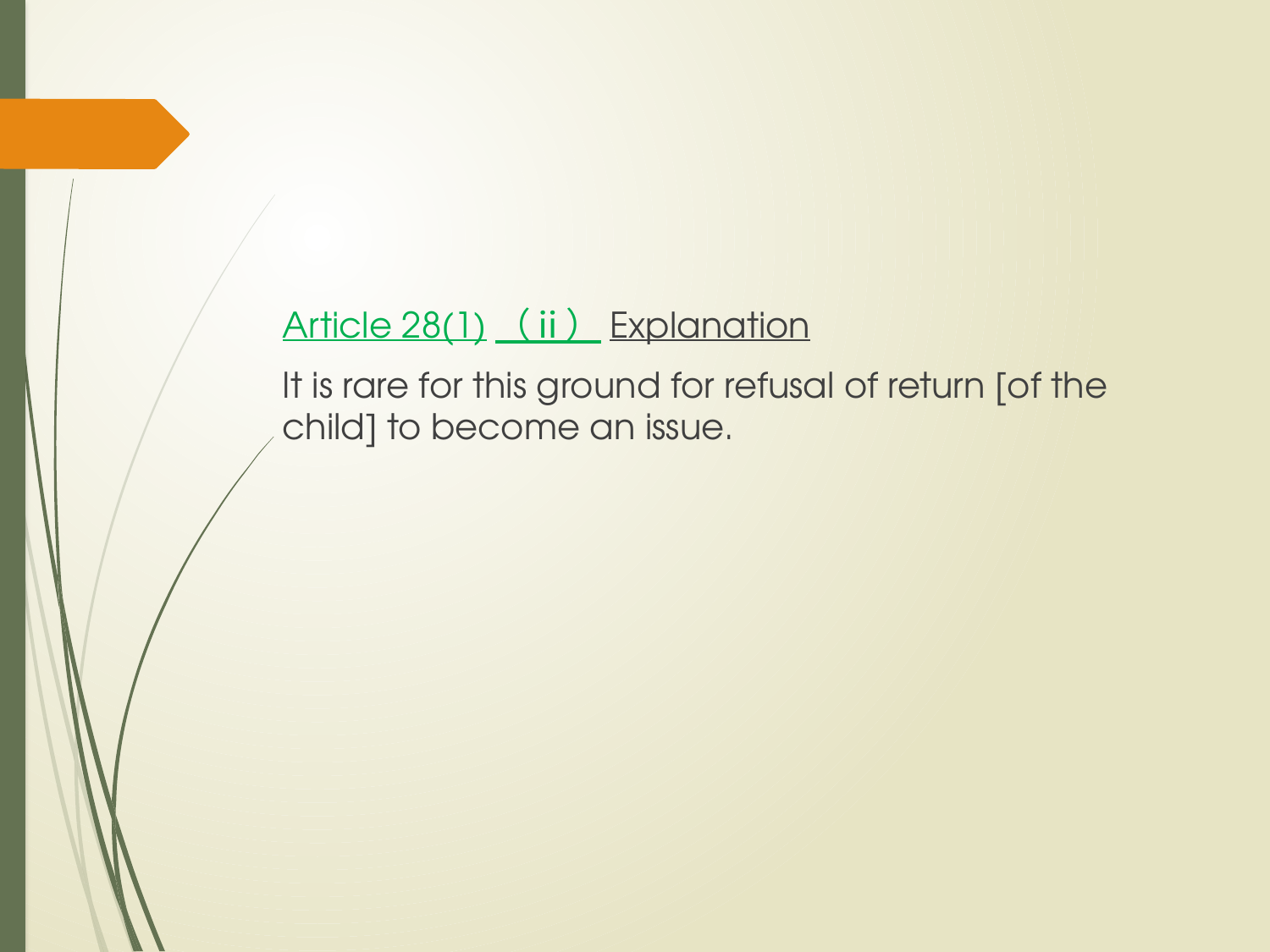

#
Article 28(1)（ⅱ）Explanation
It is rare for this ground for refusal of return [of the child] to become an issue.